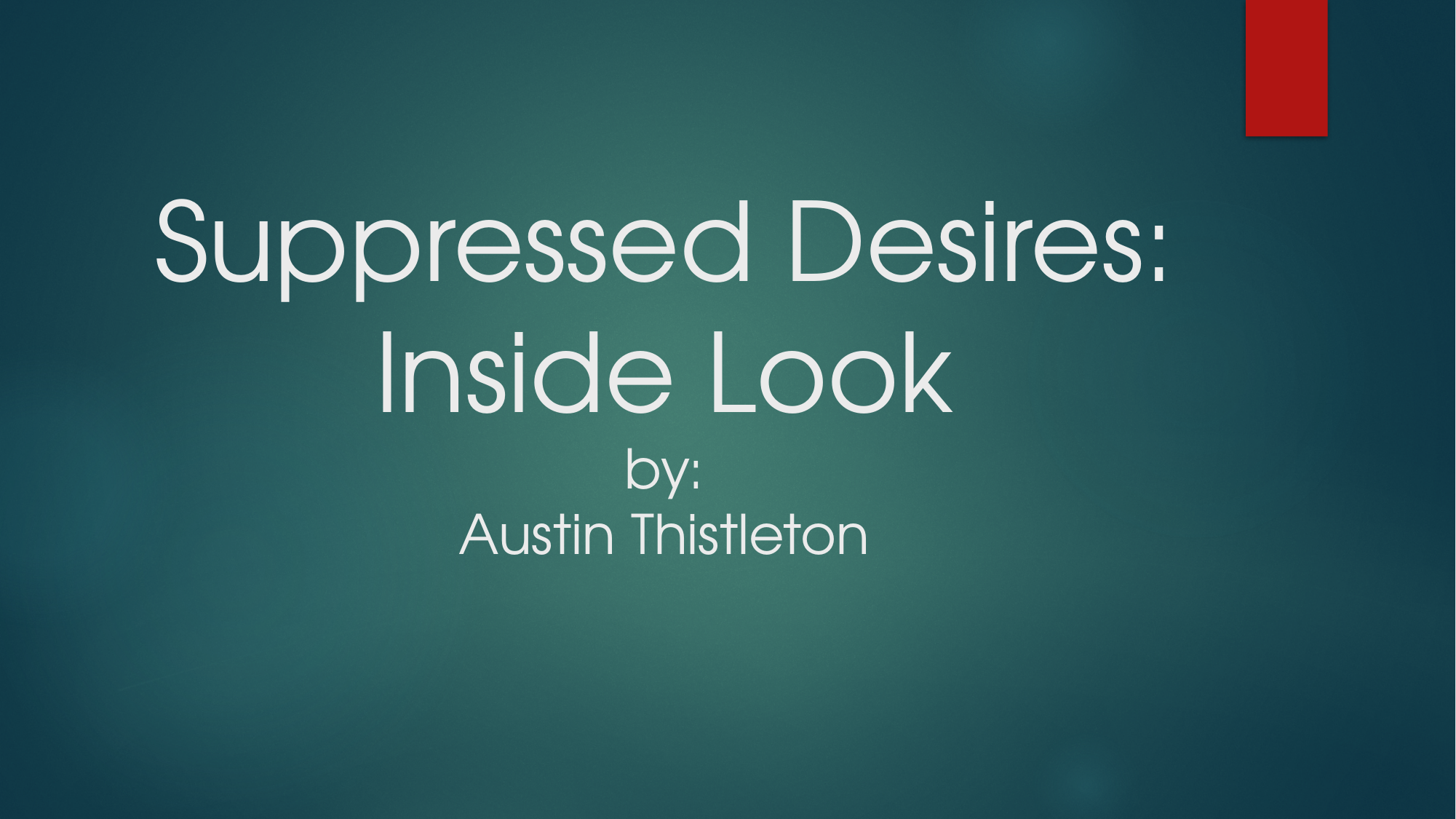

# Suppressed Desires: Inside Look by: Austin Thistleton